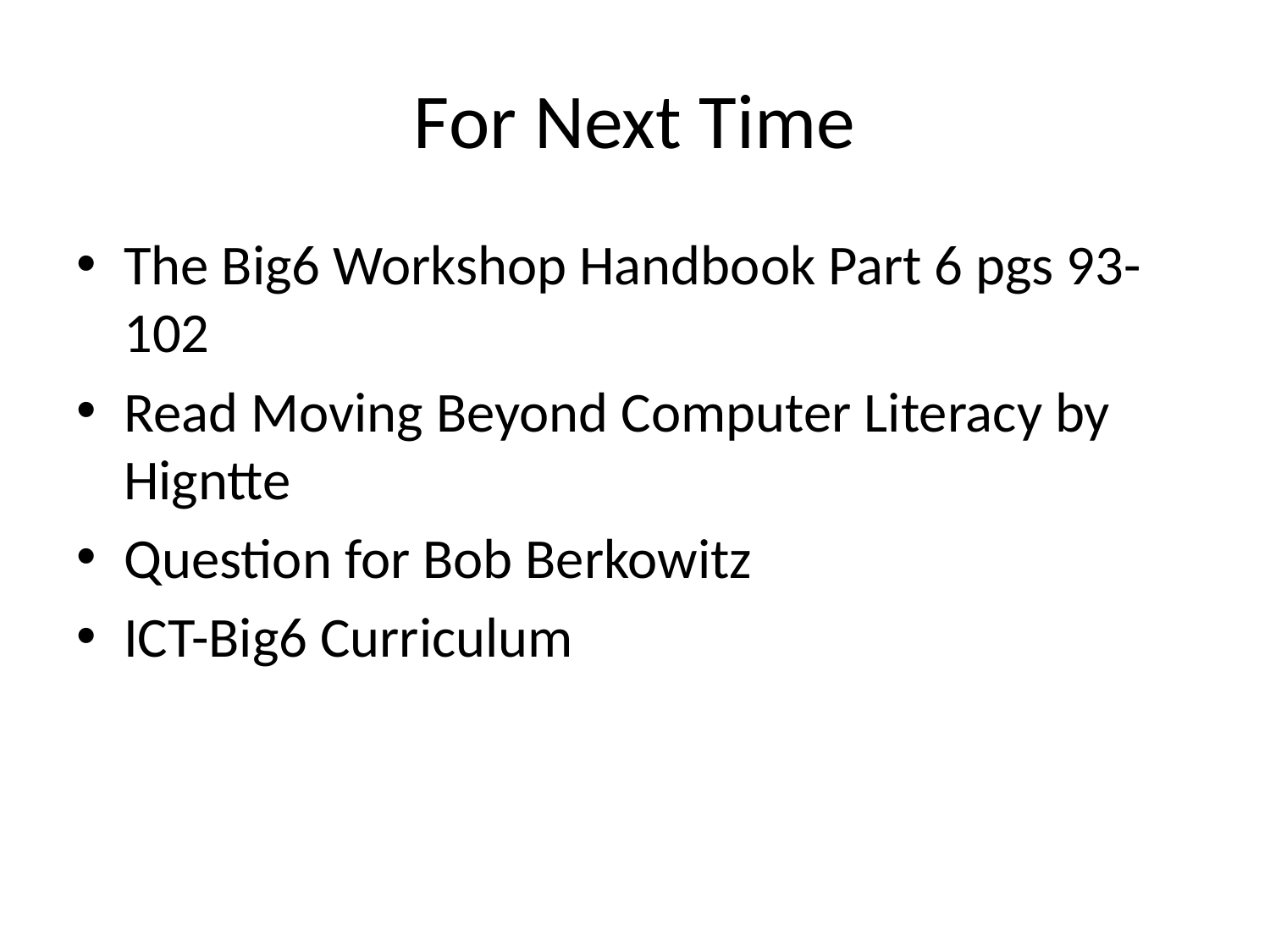

# For Next Time
The Big6 Workshop Handbook Part 6 pgs 93-102
Read Moving Beyond Computer Literacy by Higntte
Question for Bob Berkowitz
ICT-Big6 Curriculum